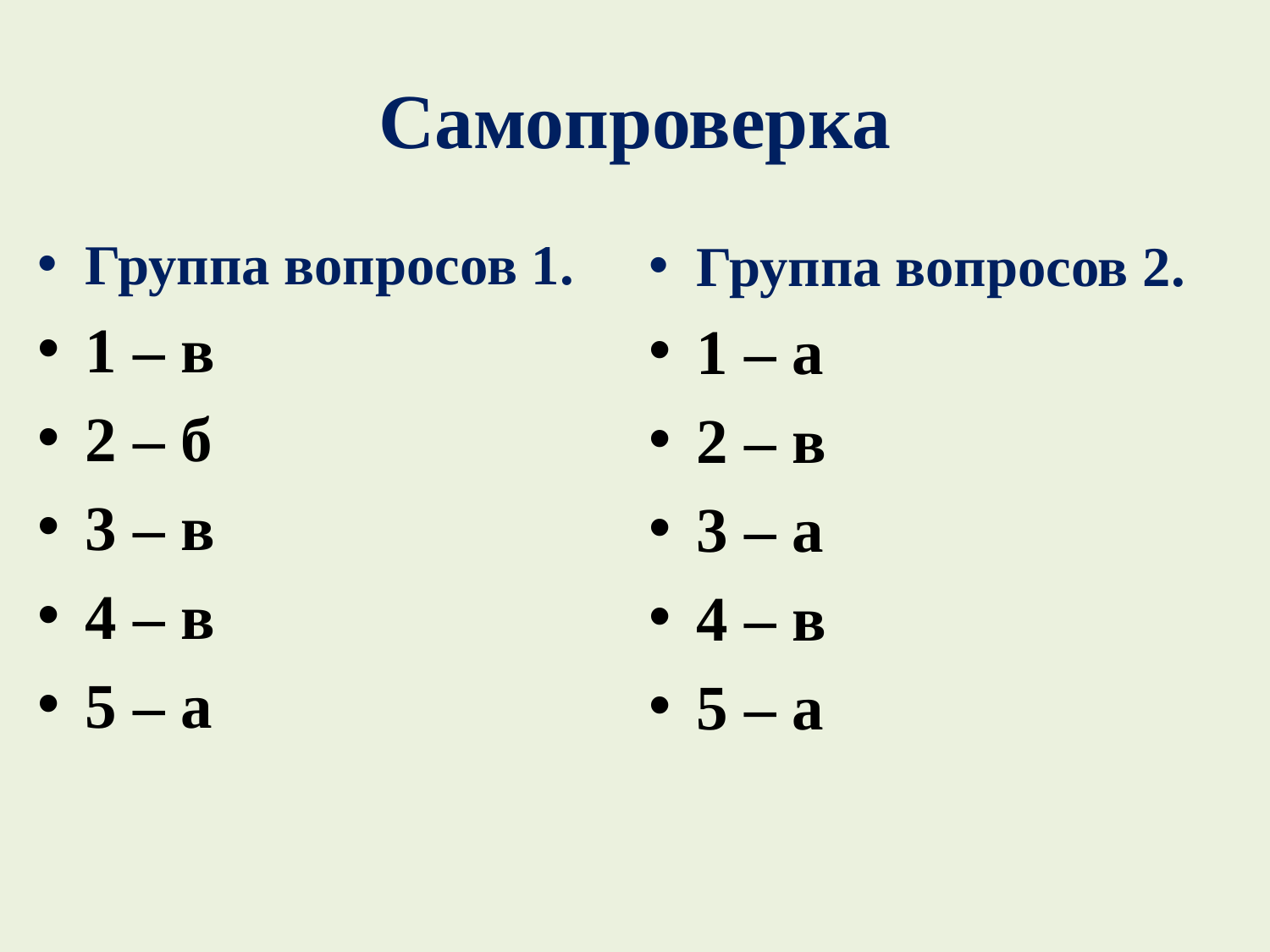

# Самопроверка
Группа вопросов 1.
1 – в
2 – б
3 – в
4 – в
5 – а
Группа вопросов 2.
1 – а
2 – в
3 – а
4 – в
5 – а